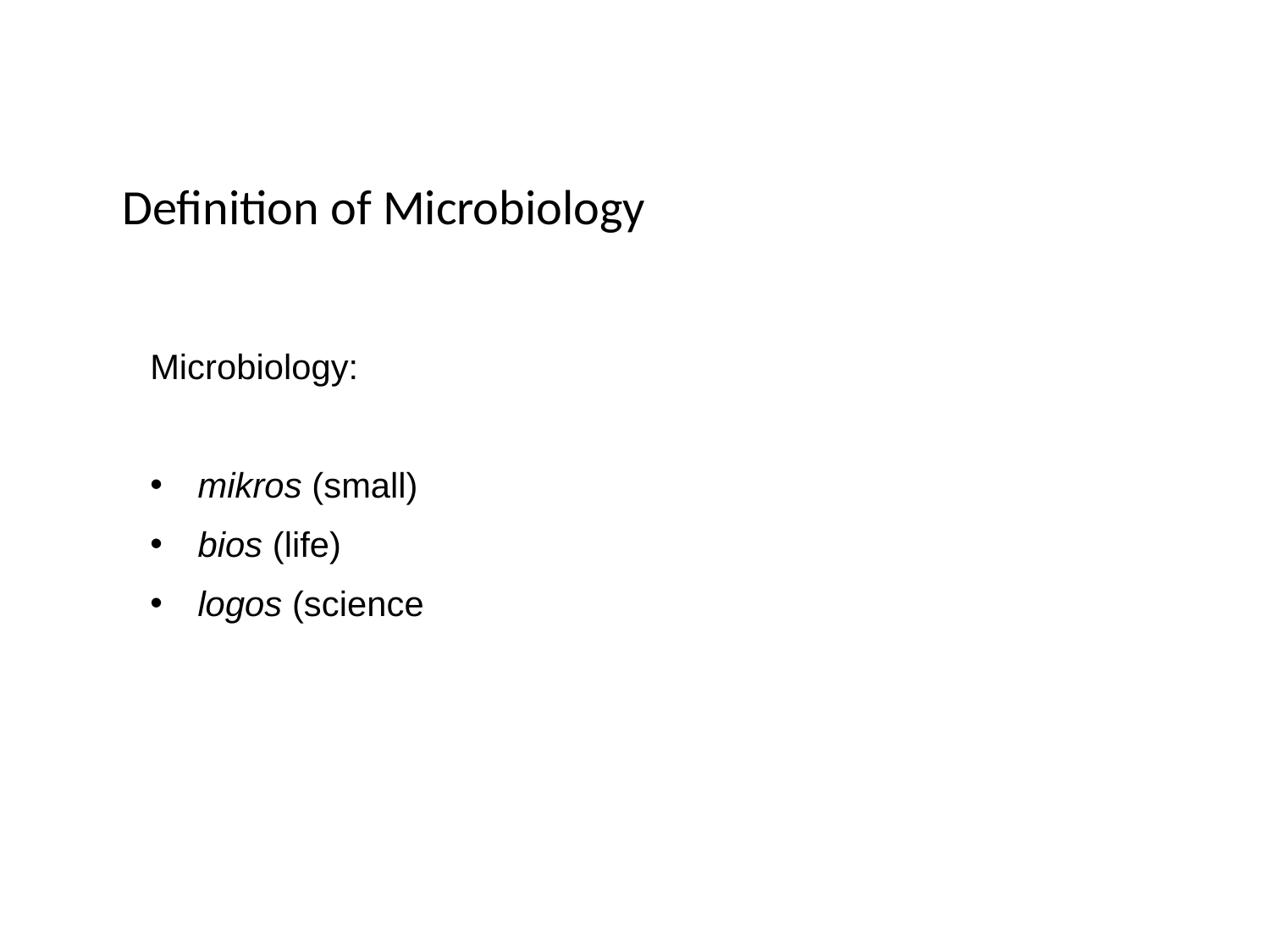

Definition of Microbiology
Microbiology:

mikros (small)
bios (life)
logos (science